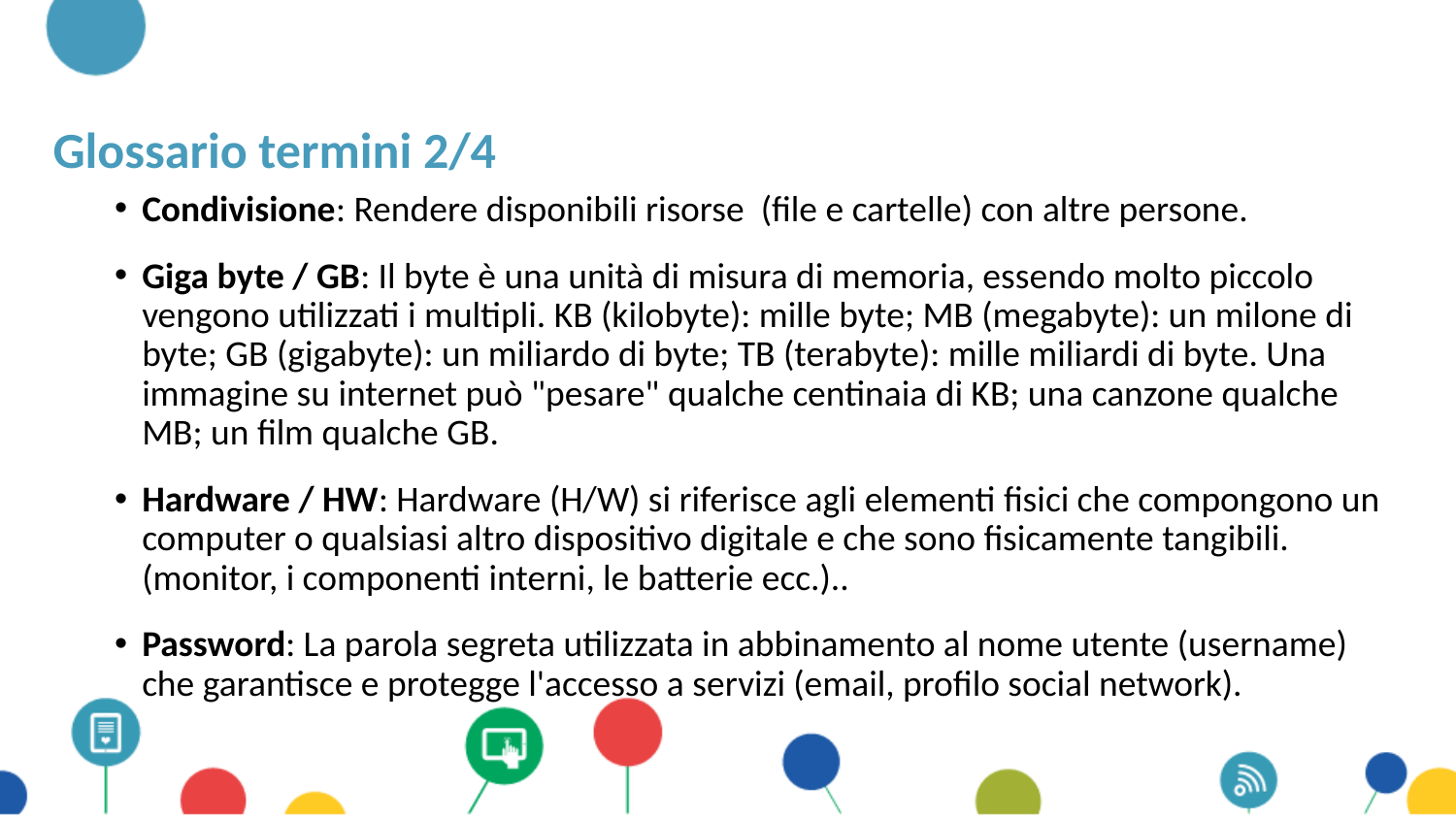

Glossario termini 2/4
Condivisione: Rendere disponibili risorse  (file e cartelle) con altre persone.
Giga byte / GB: Il byte è una unità di misura di memoria, essendo molto piccolo vengono utilizzati i multipli. KB (kilobyte): mille byte; MB (megabyte): un milone di byte; GB (gigabyte): un miliardo di byte; TB (terabyte): mille miliardi di byte. Una immagine su internet può "pesare" qualche centinaia di KB; una canzone qualche MB; un film qualche GB.
Hardware / HW: Hardware (H/W) si riferisce agli elementi fisici che compongono un computer o qualsiasi altro dispositivo digitale e che sono fisicamente tangibili. (monitor, i componenti interni, le batterie ecc.)..
Password: La parola segreta utilizzata in abbinamento al nome utente (username) che garantisce e protegge l'accesso a servizi (email, profilo social network).